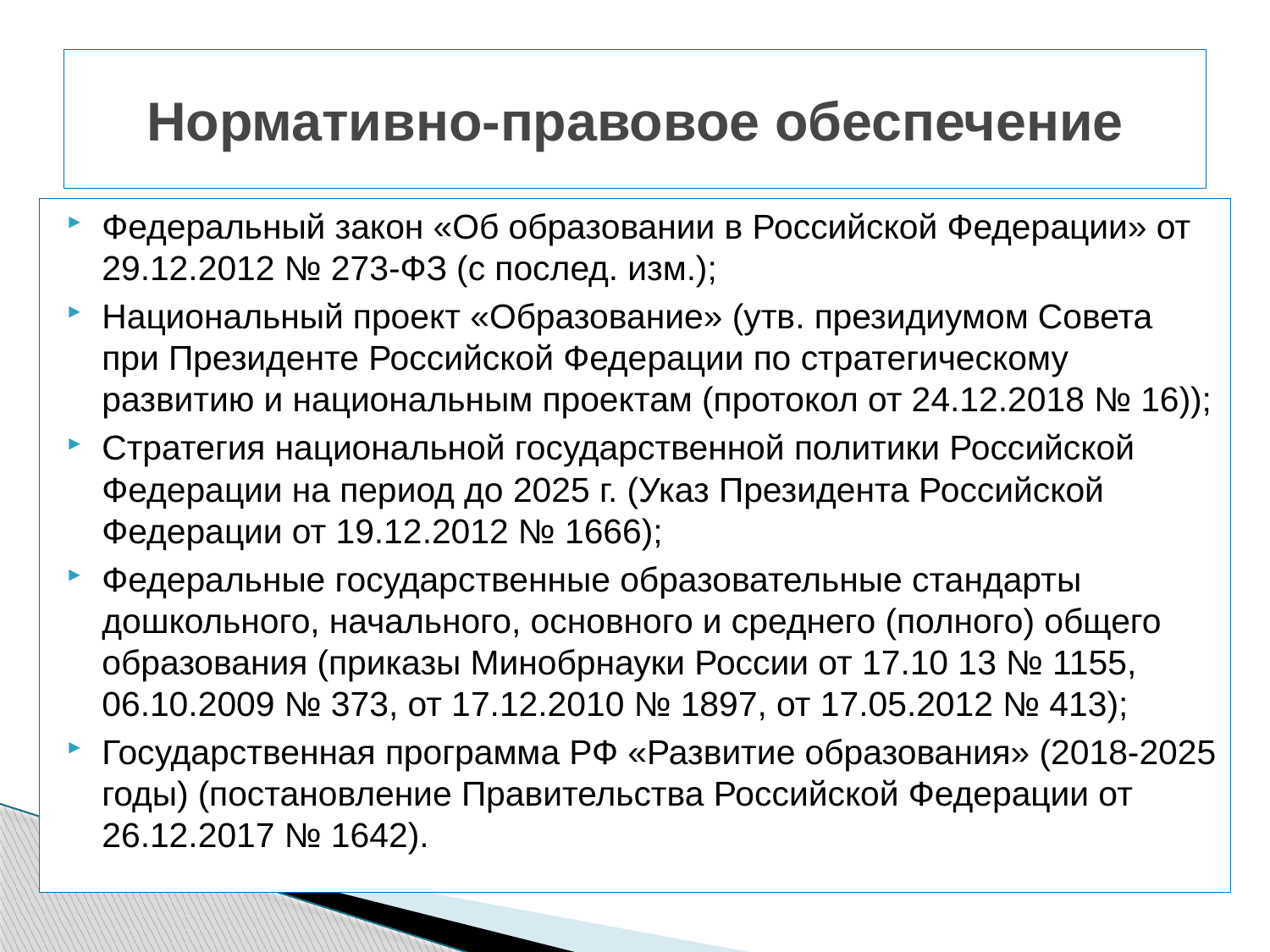

# Нормативно-правовое обеспечение
Федеральный закон «Об образовании в Российской Федерации» от 29.12.2012 № 273-ФЗ (с послед. изм.);
Национальный проект «Образование» (утв. президиумом Совета при Президенте Российской Федерации по стратегическому развитию и национальным проектам (протокол от 24.12.2018 № 16));
Стратегия национальной государственной политики Российской Федерации на период до 2025 г. (Указ Президента Российской Федерации от 19.12.2012 № 1666);
Федеральные государственные образовательные стандарты дошкольного, начального, основного и среднего (полного) общего образования (приказы Минобрнауки России от 17.10 13 № 1155, 06.10.2009 № 373, от 17.12.2010 № 1897, от 17.05.2012 № 413);
Государственная программа РФ «Развитие образования» (2018-2025 годы) (постановление Правительства Российской Федерации от 26.12.2017 № 1642).